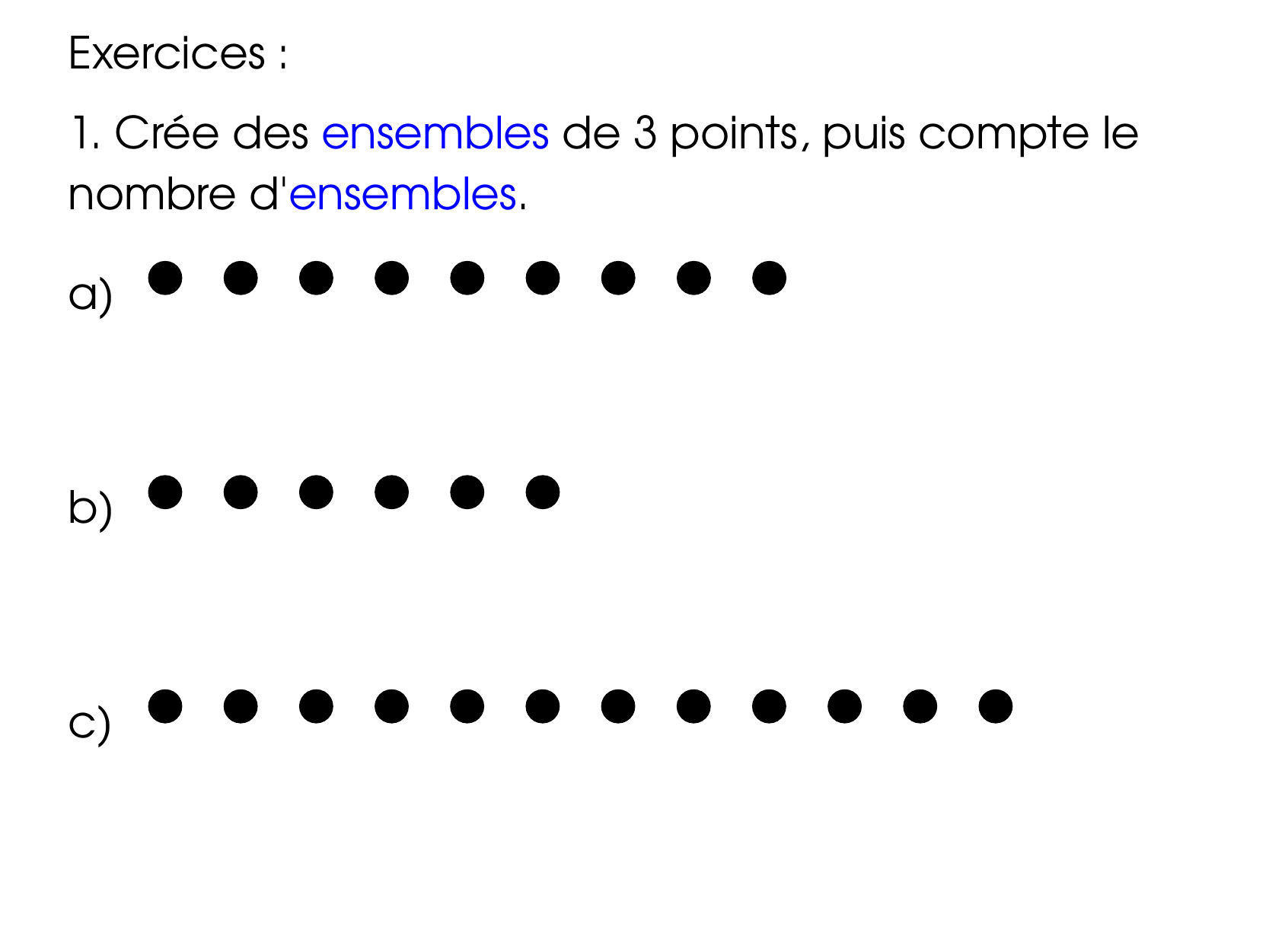

Exercices :
1. Crée des ensembles de 3 points, puis compte le nombre d'ensembles.
a)

b)

c)